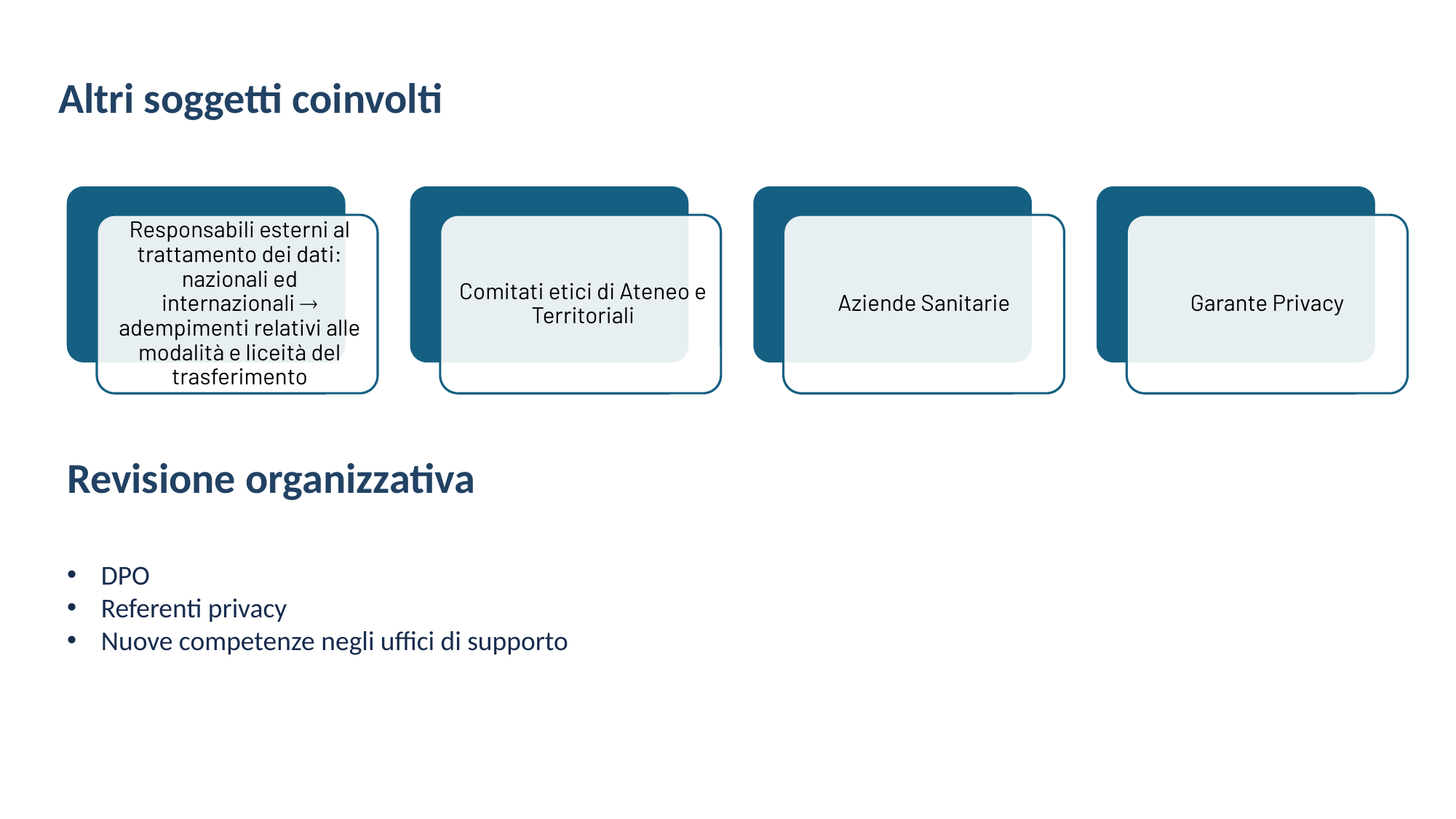

Altri soggetti coinvolti
Responsabili esterni al trattamento dei dati: nazionali ed internazionali → adempimenti relativi alle modalità e liceità del trasferimento
Comitati etici di Ateneo e Territoriali
Aziende Sanitarie
Garante Privacy
Revisione organizzativa
DPO
Referenti privacy
Nuove competenze negli uffici di supporto